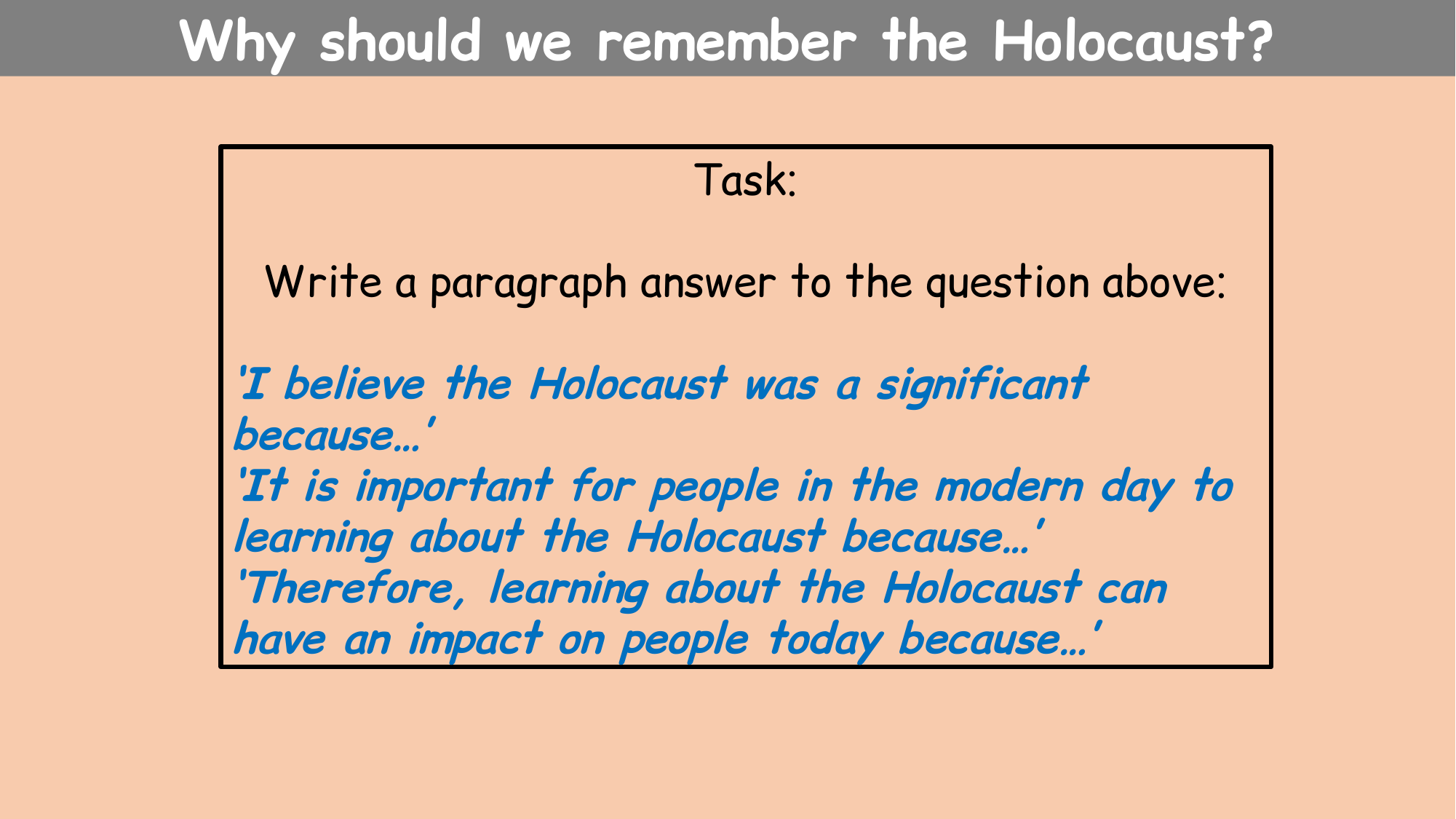

Why should we remember the Holocaust?
Task:

Write a paragraph answer to the question above:

‘I believe the Holocaust was a significant because…’
‘It is important for people in the modern day to learning about the Holocaust because…’
‘Therefore, learning about the Holocaust can have an impact on people today because…’